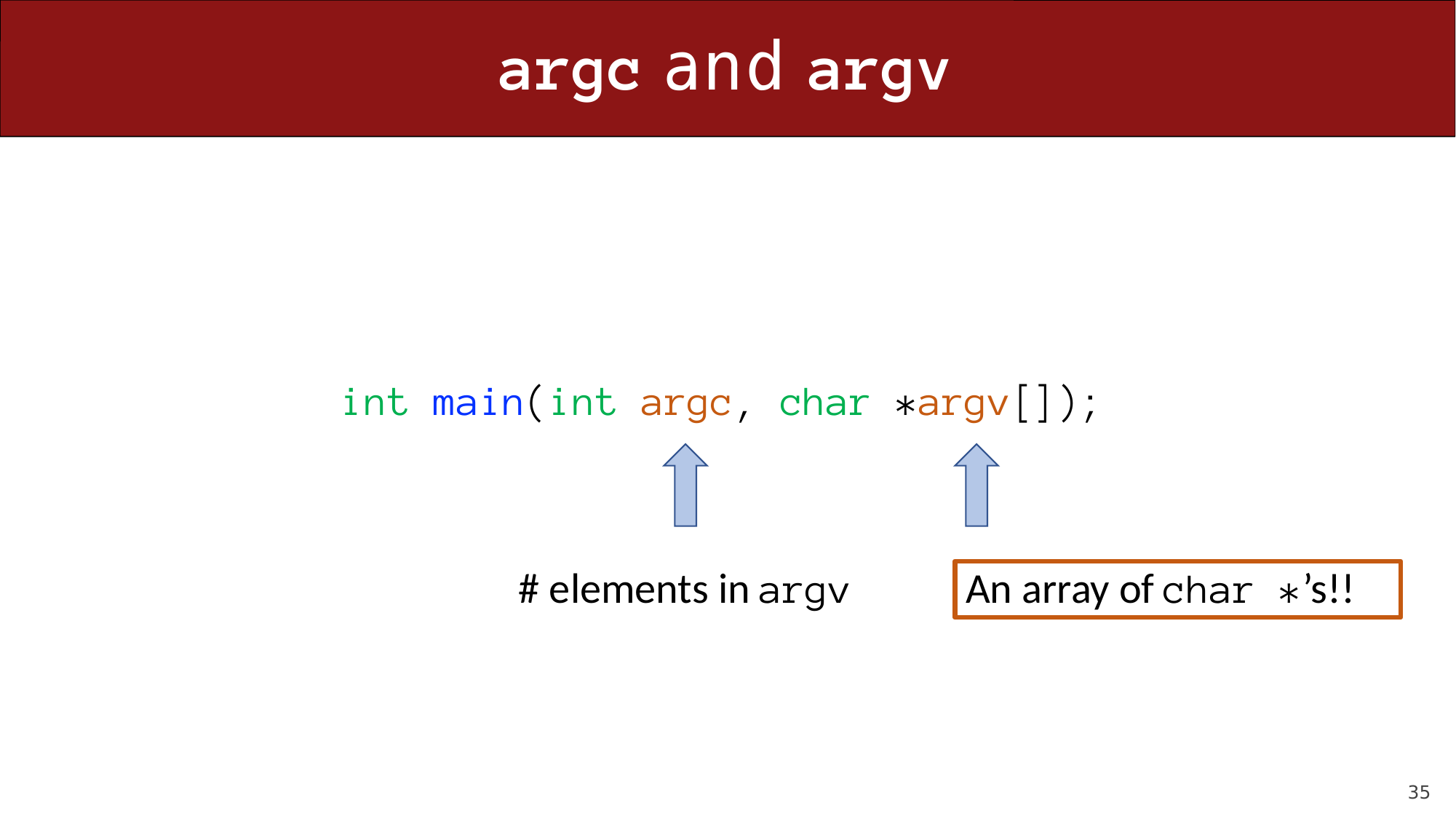

# argc and argv
int main(int argc, char *argv[]);

# elements in argv
An array of char *’s!!